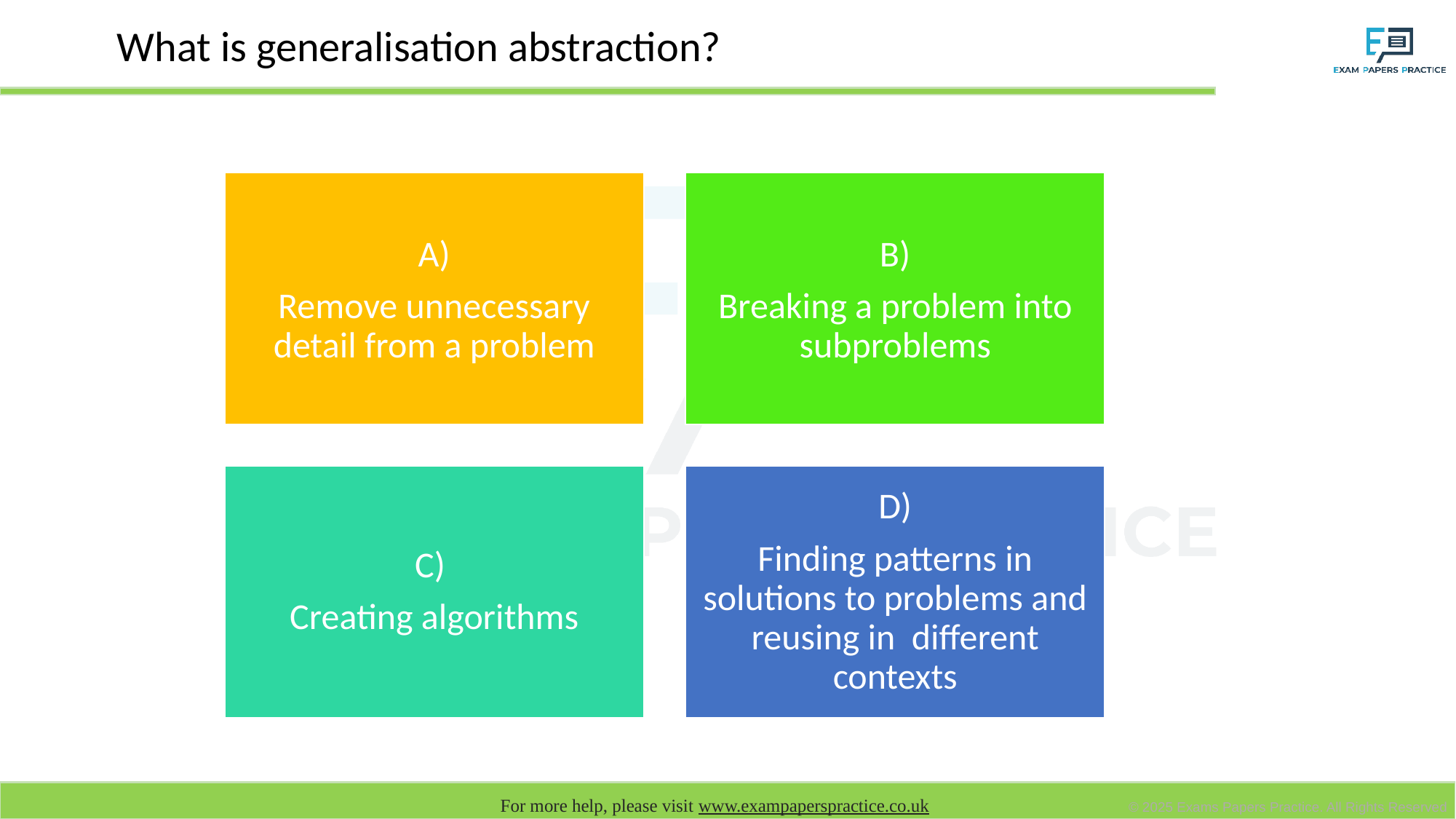

# What is generalisation abstraction?

A)
Remove unnecessary detail from a problem

B)
Breaking a problem into subproblems

C)
Creating algorithms
D)
Finding patterns in solutions to problems and reusing in  different contexts